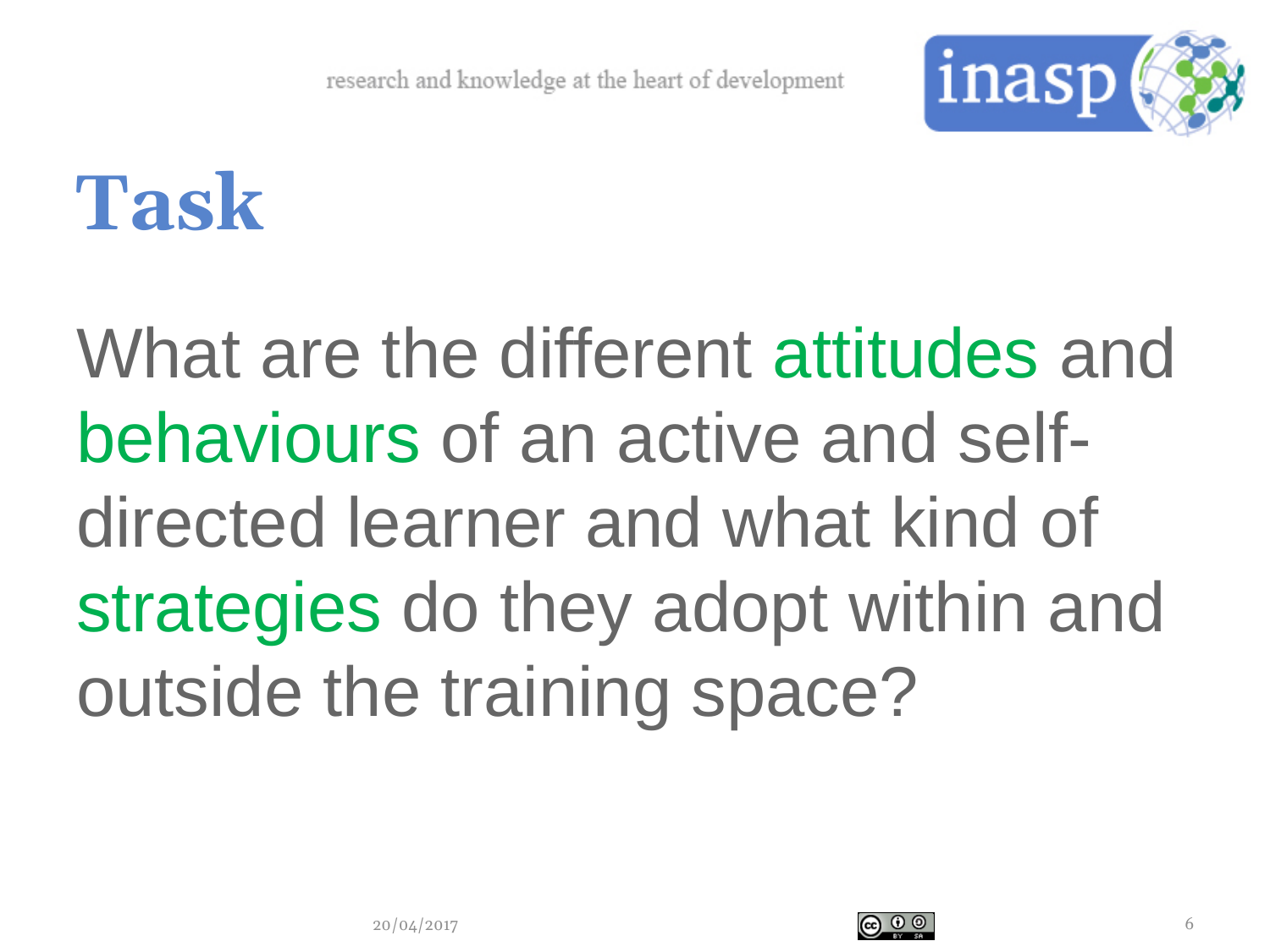

# Task
What are the different attitudes and behaviours of an active and self-directed learner and what kind of strategies do they adopt within and outside the training space?
20/04/2017

6